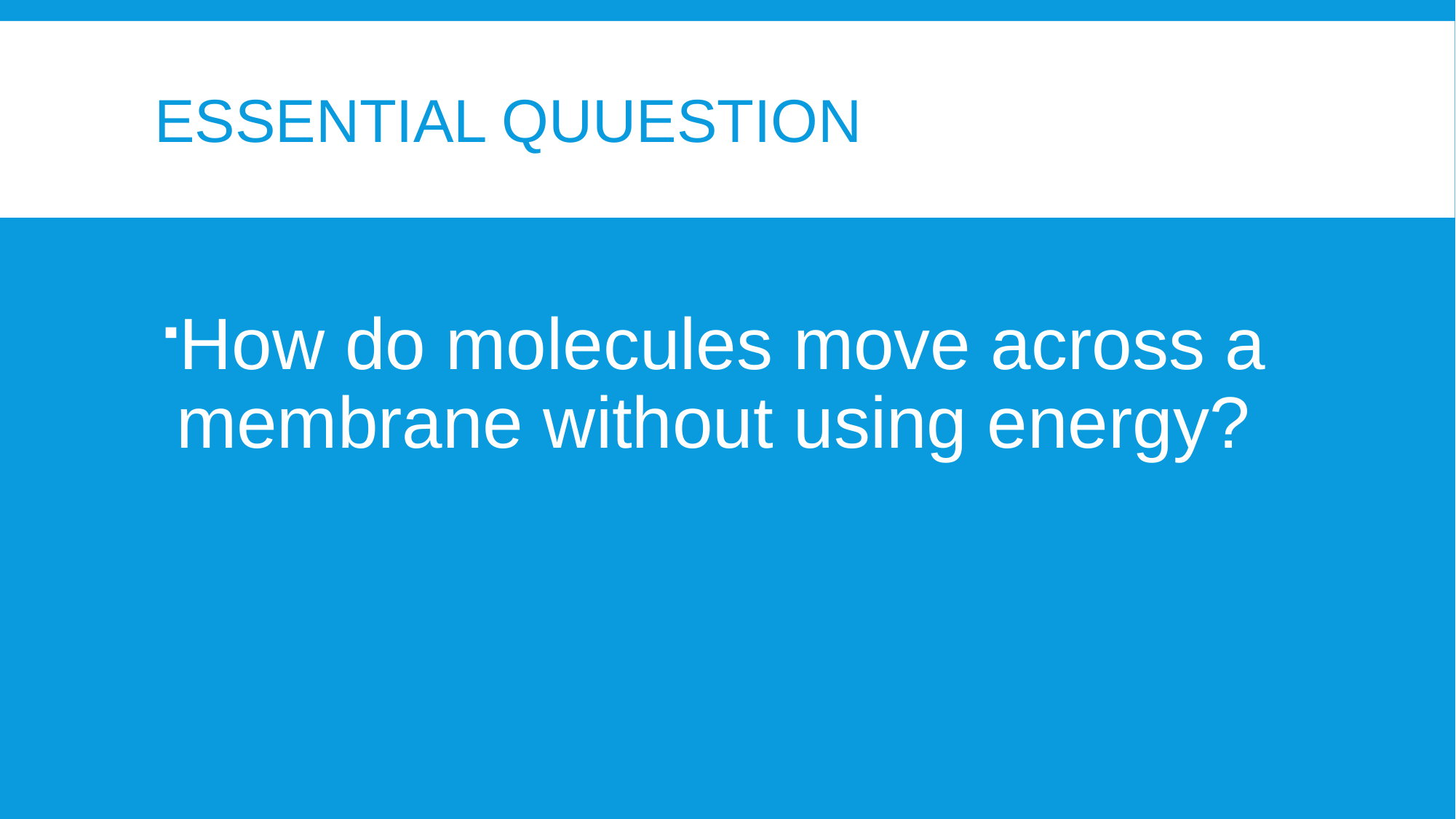

# Essential Quuestion

How do molecules move across a membrane without using energy?